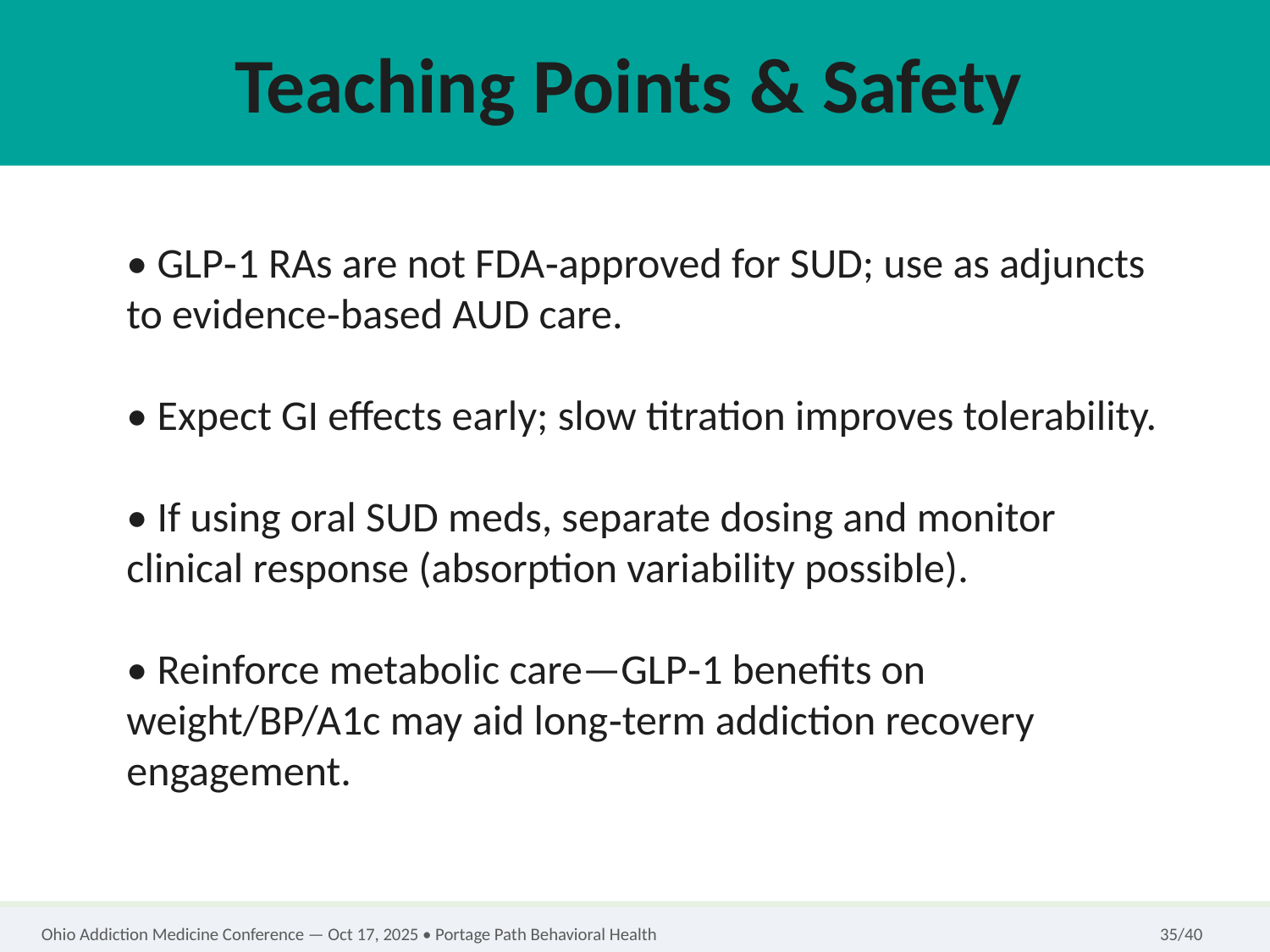

Teaching Points & Safety

• GLP‑1 RAs are not FDA‑approved for SUD; use as adjuncts to evidence‑based AUD care.

• Expect GI effects early; slow titration improves tolerability.

• If using oral SUD meds, separate dosing and monitor clinical response (absorption variability possible).

• Reinforce metabolic care—GLP‑1 benefits on weight/BP/A1c may aid long‑term addiction recovery engagement.

Ohio Addiction Medicine Conference — Oct 17, 2025 • Portage Path Behavioral Health
35/40